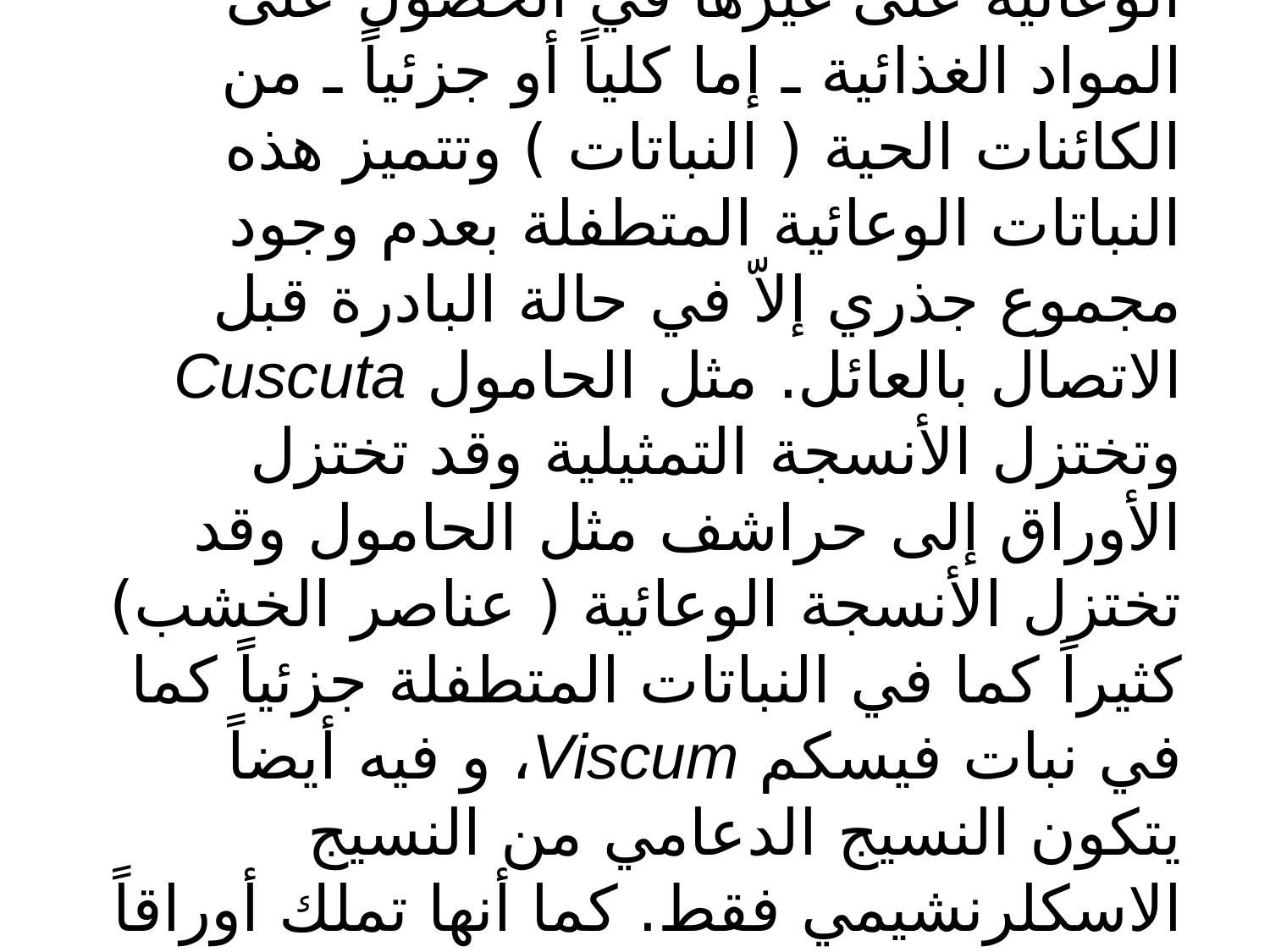

النباتات المتطفلة Parasites
تعتمد هذه المجموعة من النباتات الوعائية على غيرها في الحصول على المواد الغذائية ـ إما كلياً أو جزئياً ـ من الكائنات الحية ( النباتات ) وتتميز هذه النباتات الوعائية المتطفلة بعدم وجود مجموع جذري إلاّ في حالة البادرة قبل الاتصال بالعائل. مثل الحامول Cuscuta وتختزل الأنسجة التمثيلية وقد تختزل الأوراق إلى حراشف مثل الحامول وقد تختزل الأنسجة الوعائية ( عناصر الخشب) كثيراً كما في النباتات المتطفلة جزئياً كما في نبات فيسكم Viscum، و فيه أيضاً يتكون النسيج الدعامي من النسيج الاسكلرنشيمي فقط. كما أنها تملك أوراقاً خضر تقوم بعملية البناء الضوئي وتوفير المواد الغذائية ( شكل 146).